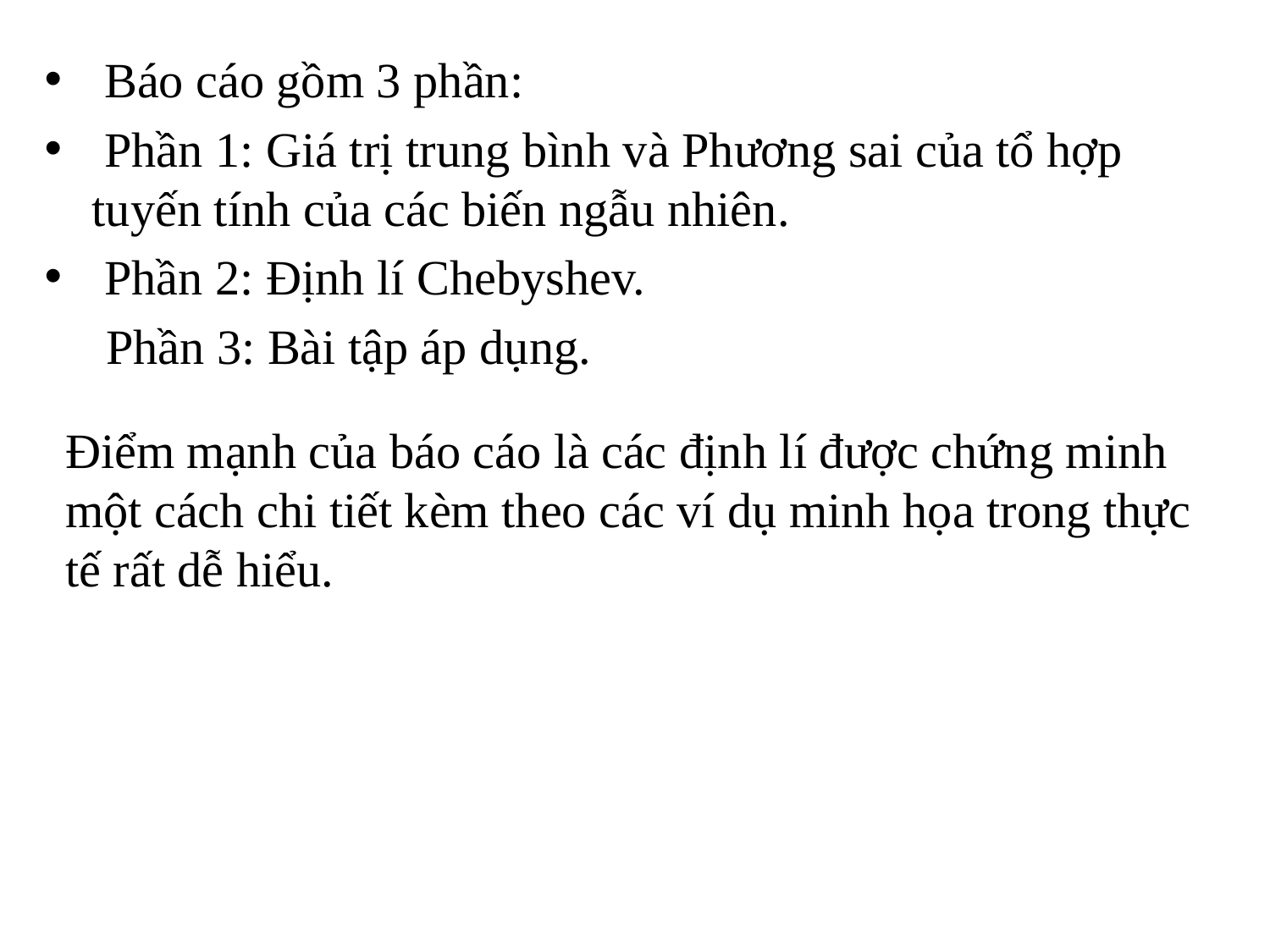

Báo cáo gồm 3 phần:
 Phần 1: Giá trị trung bình và Phương sai của tổ hợp tuyến tính của các biến ngẫu nhiên.
 Phần 2: Định lí Chebyshev.
     Phần 3: Bài tập áp dụng.

Điểm mạnh của báo cáo là các định lí được chứng minh một cách chi tiết kèm theo các ví dụ minh họa trong thực tế rất dễ hiểu.